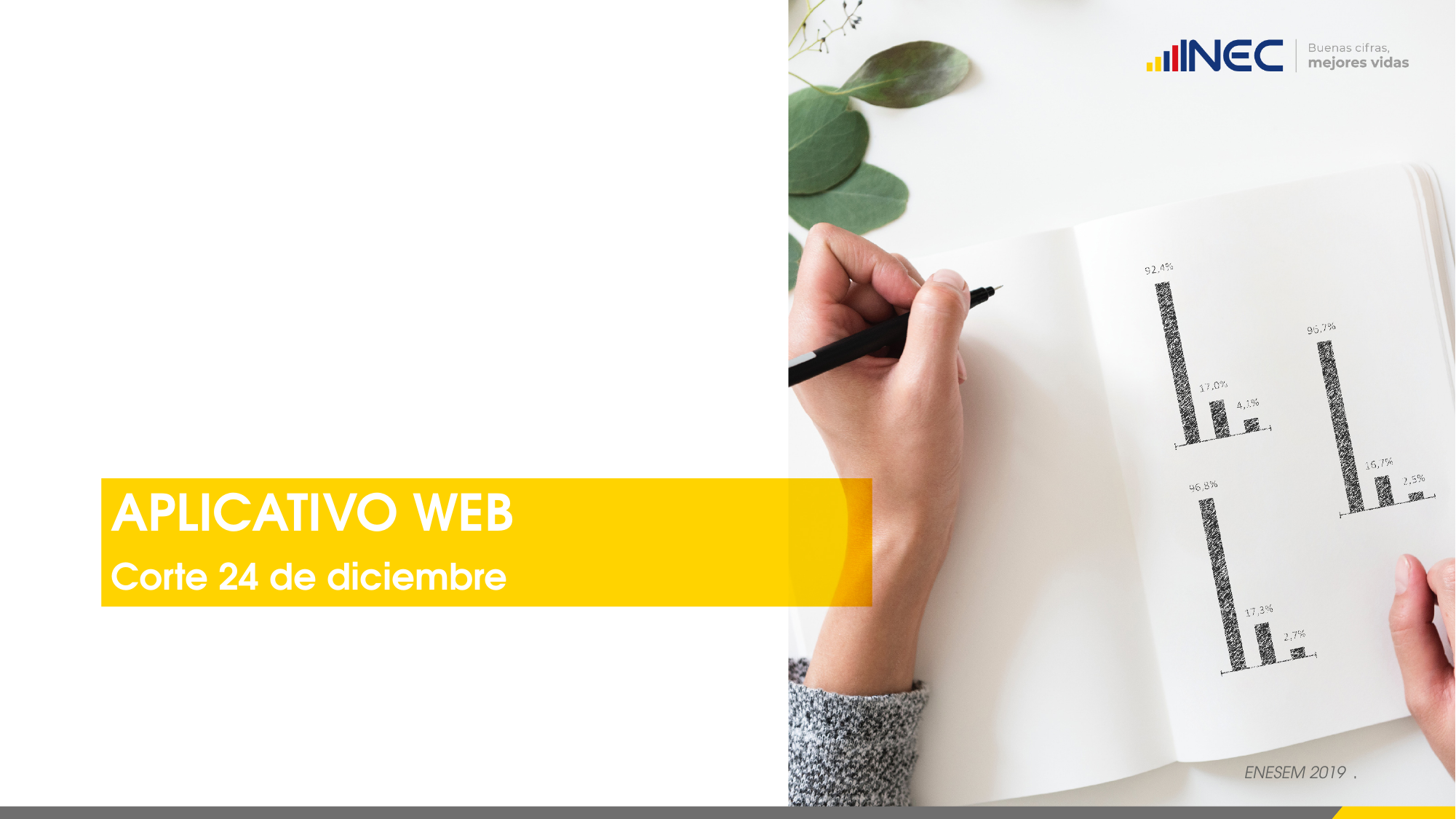

# APLICATIVO WEB Corte 24 de diciembre

ENESEM 2019